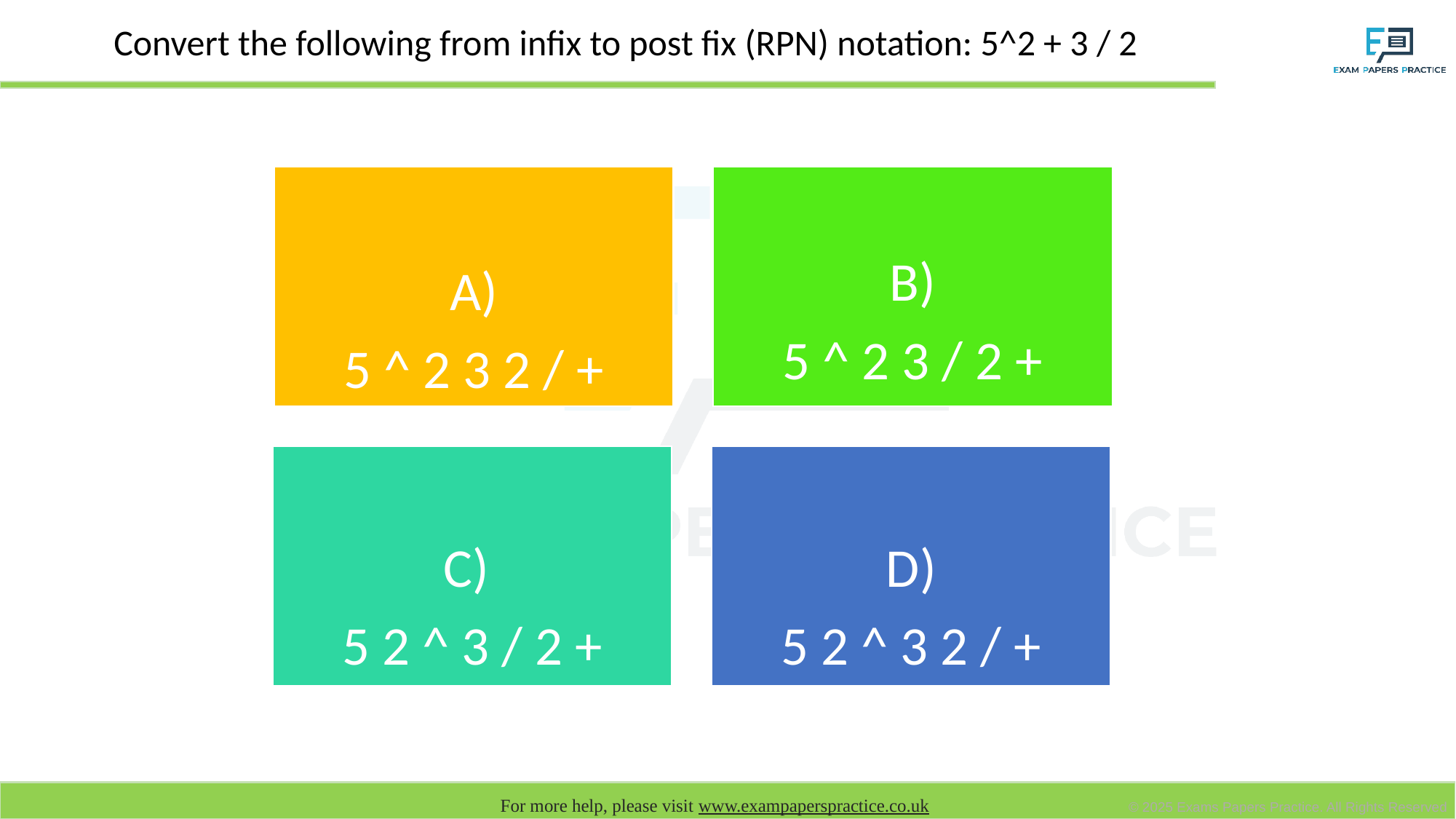

# Convert the following from infix to post fix (RPN) notation: 5^2 + 3 / 2

A)
5 ^ 2 3 2 / +

B)
5 ^ 2 3 / 2 +

C)
5 2 ^ 3 / 2 +

D)
5 2 ^ 3 2 / +